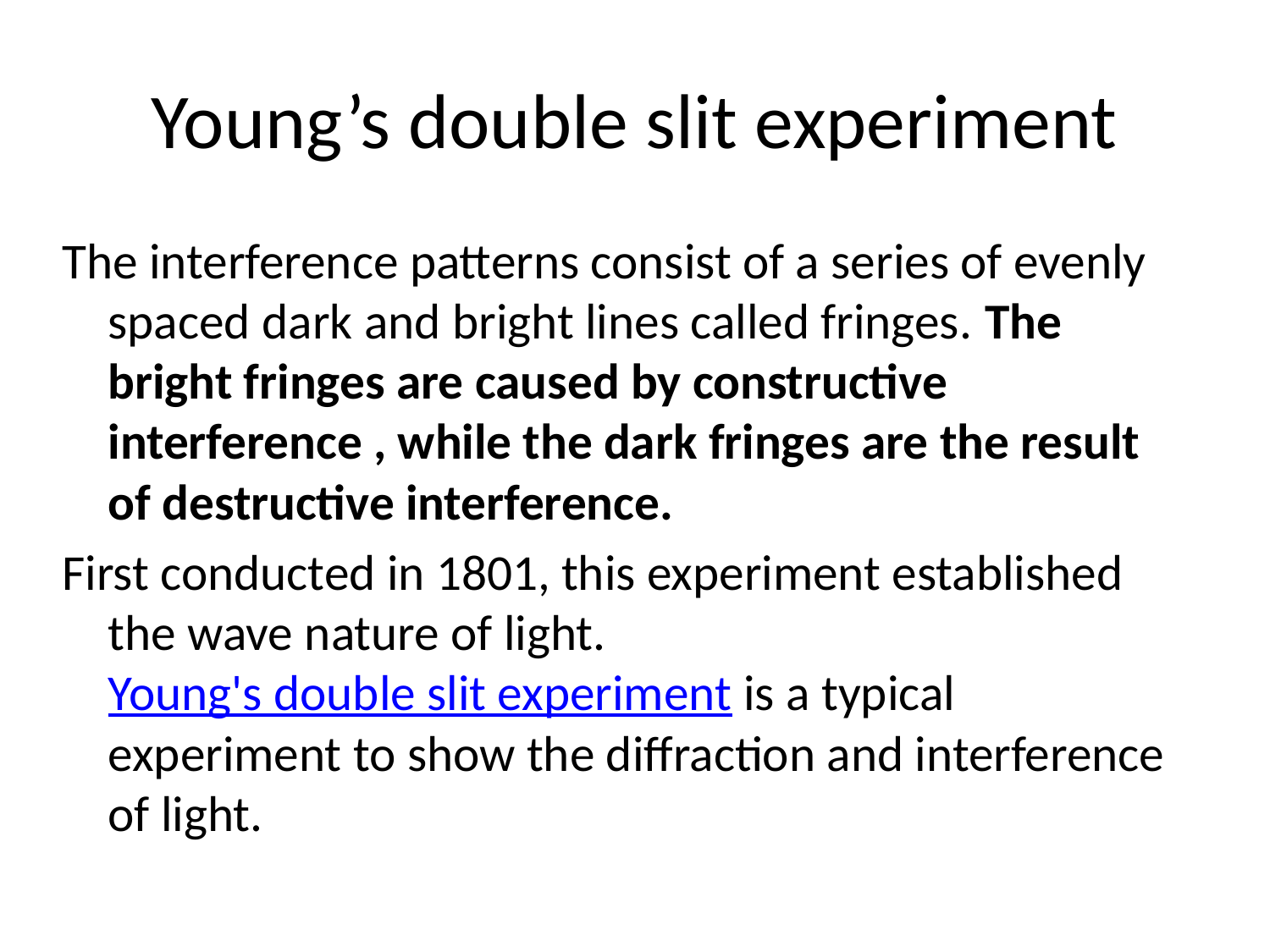

# Young’s double slit experiment
The interference patterns consist of a series of evenly spaced dark and bright lines called fringes. The bright fringes are caused by constructive interference , while the dark fringes are the result of destructive interference.
First conducted in 1801, this experiment established the wave nature of light. Young's double slit experiment is a typical experiment to show the diffraction and interference of light.